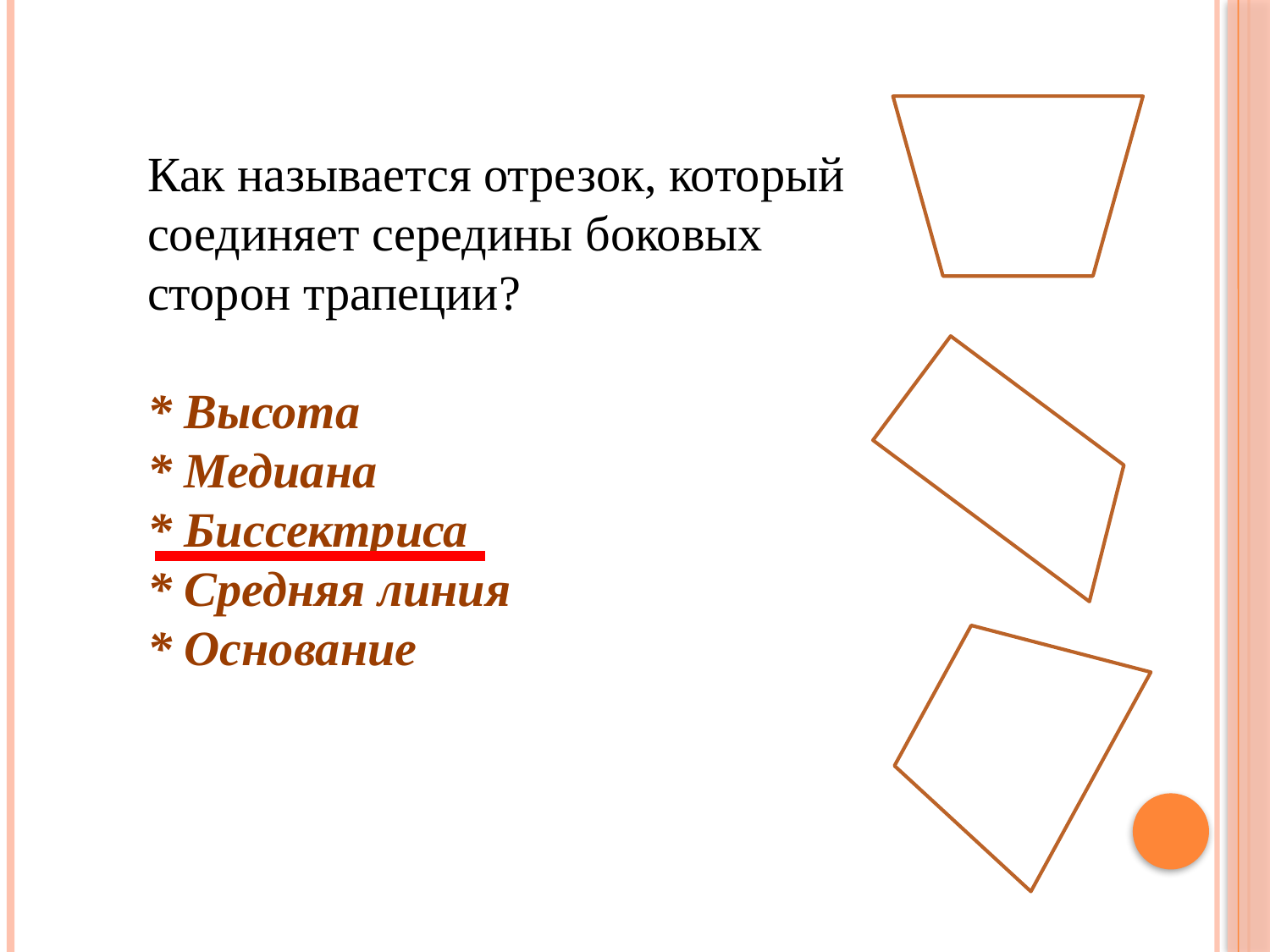

Как называется отрезок, который соединяет середины боковых сторон трапеции?

* Высота
* Медиана
* Биссектриса
* Средняя линия
* Основание